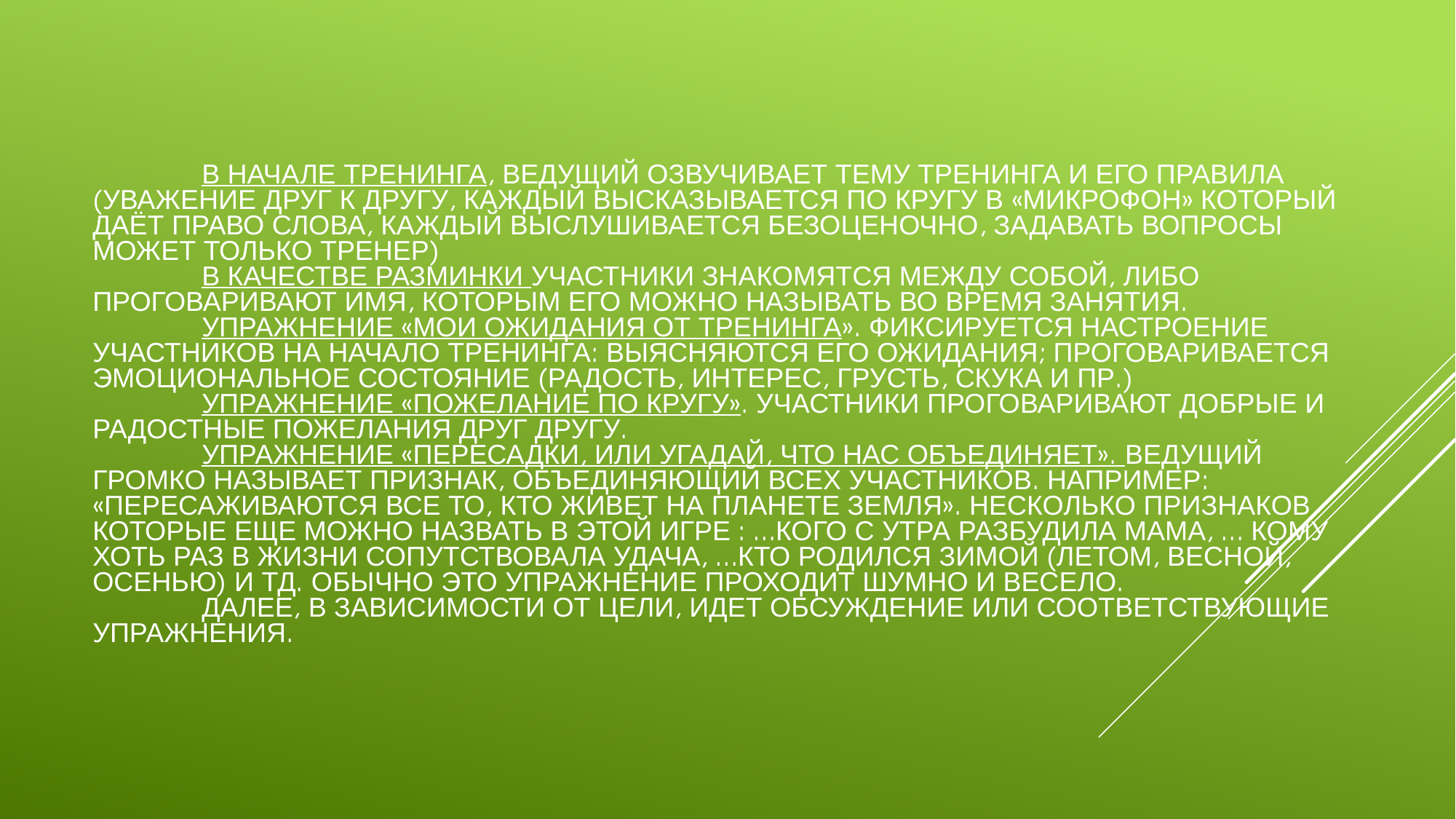

# В начале тренинга, ведущий озвучивает тему тренинга и его правила (уважение друг к другу, каждый высказывается по кругу в «микрофон» который даёт право слова, каждый выслушивается безоценочно, задавать вопросы может только тренер) В качестве разминки участники знакомятся между собой, либо проговаривают имя, которым его можно называть во время занятия. Упражнение «Мои ожидания от тренинга». Фиксируется настроение участников на начало тренинга: выясняются его ожидания; проговаривается эмоциональное состояние (радость, интерес, грусть, скука и пр.) Упражнение «Пожелание по кругу». Участники проговаривают добрые и радостные пожелания друг другу. Упражнение «Пересадки, или угадай, что нас объединяет». Ведущий громко называет признак, объединяющий всех участников. Например: «Пересаживаются все то, кто живет на планете Земля». Несколько признаков, которые еще можно назвать в этой игре : …кого с утра разбудила мама, … кому хоть раз в жизни сопутствовала удача, …кто родился зимой (летом, весной, осенью) и тд. Обычно это упражнение проходит шумно и весело. Далее, в зависимости от цели, идет обсуждение или соответствующие упражнения.